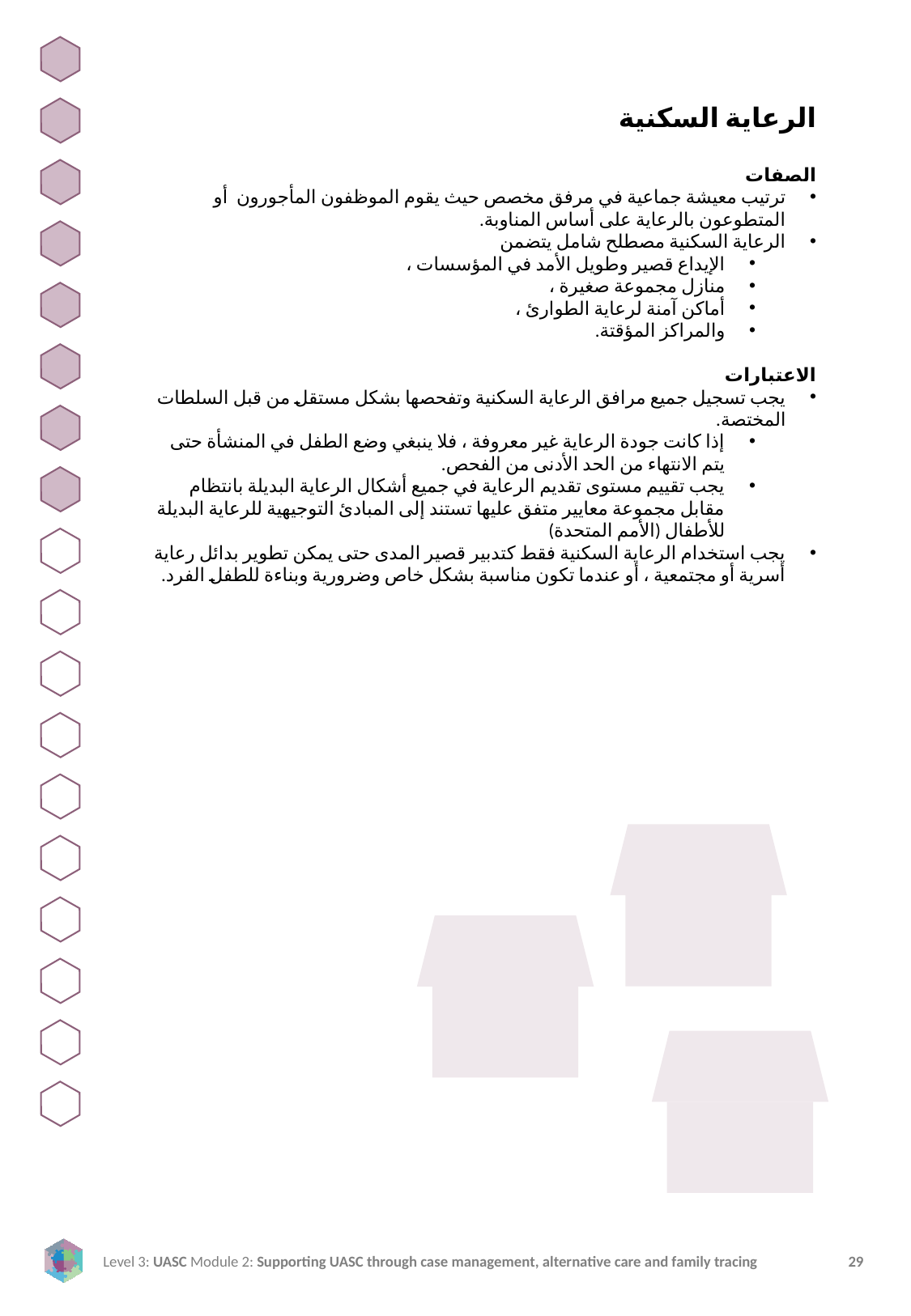

الرعاية السكنية

الصفات
ترتيب معيشة جماعية في مرفق مخصص حيث يقوم الموظفون المأجورون  أو المتطوعون بالرعاية على أساس المناوبة.
الرعاية السكنية مصطلح شامل يتضمن
الإيداع قصير وطويل الأمد في المؤسسات ،
منازل مجموعة صغيرة ،
أماكن آمنة لرعاية الطوارئ ،
والمراكز المؤقتة.

الاعتبارات
يجب تسجيل جميع مرافق الرعاية السكنية وتفحصها بشكل مستقل من قبل السلطات المختصة.
إذا كانت جودة الرعاية غير معروفة ، فلا ينبغي وضع الطفل في المنشأة حتى يتم الانتهاء من الحد الأدنى من الفحص.
يجب تقييم مستوى تقديم الرعاية في جميع أشكال الرعاية البديلة بانتظام مقابل مجموعة معايير متفق عليها تستند إلى المبادئ التوجيهية للرعاية البديلة للأطفال (الأمم المتحدة)
يجب استخدام الرعاية السكنية فقط كتدبير قصير المدى حتى يمكن تطوير بدائل رعاية أسرية أو مجتمعية ، أو عندما تكون مناسبة بشكل خاص وضرورية وبناءة للطفل الفرد.